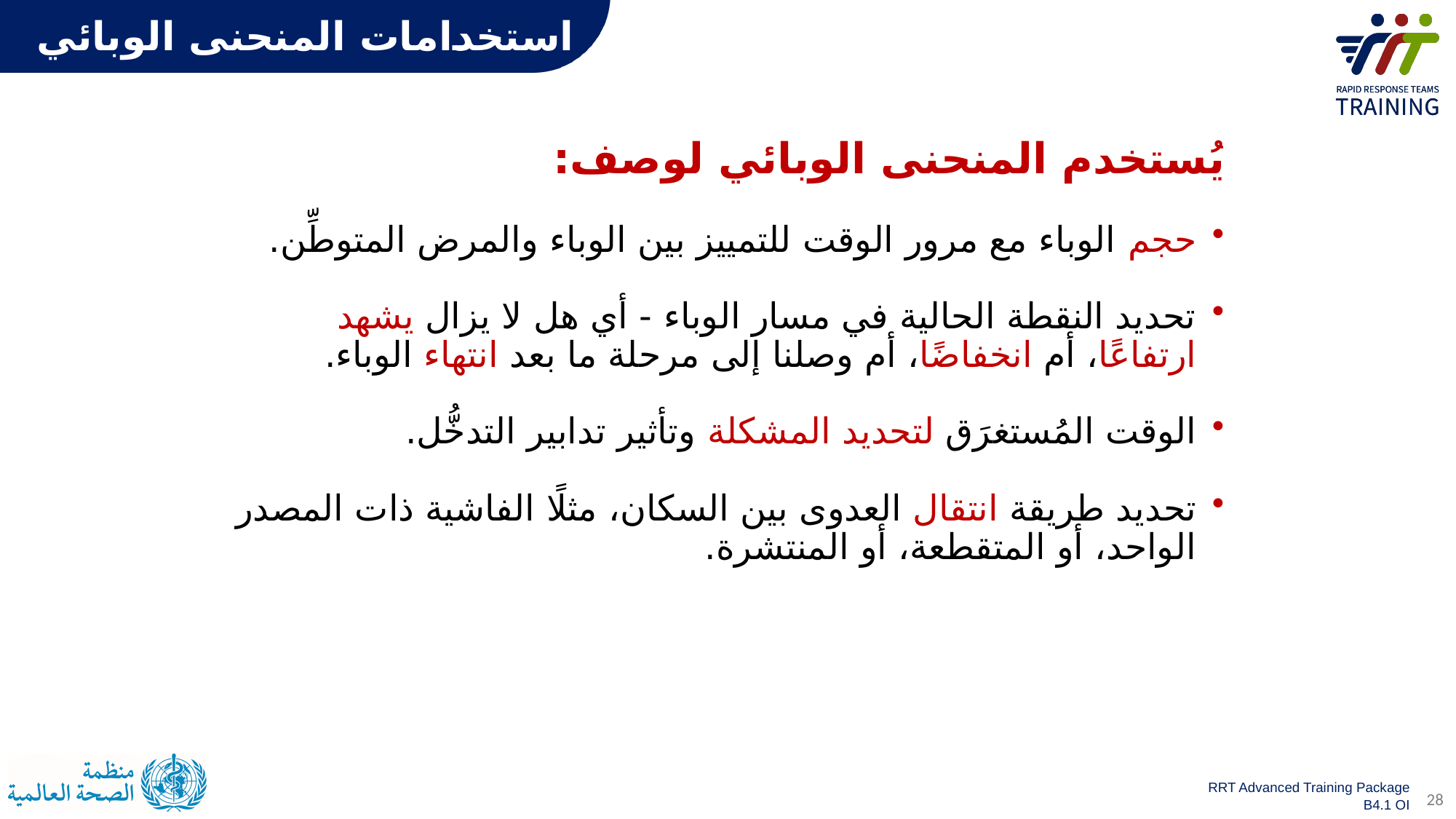

استخدامات المنحنى الوبائي
يُستخدم المنحنى الوبائي لوصف:

حجم الوباء مع مرور الوقت للتمييز بين الوباء والمرض المتوطِّن.

تحديد النقطة الحالية في مسار الوباء - أي هل لا يزال يشهد ارتفاعًا، أم انخفاضًا، أم وصلنا إلى مرحلة ما بعد انتهاء الوباء.

الوقت المُستغرَق لتحديد المشكلة وتأثير تدابير التدخُّل.

تحديد طريقة انتقال العدوى بين السكان، مثلًا الفاشية ذات المصدر الواحد، أو المتقطعة، أو المنتشرة.